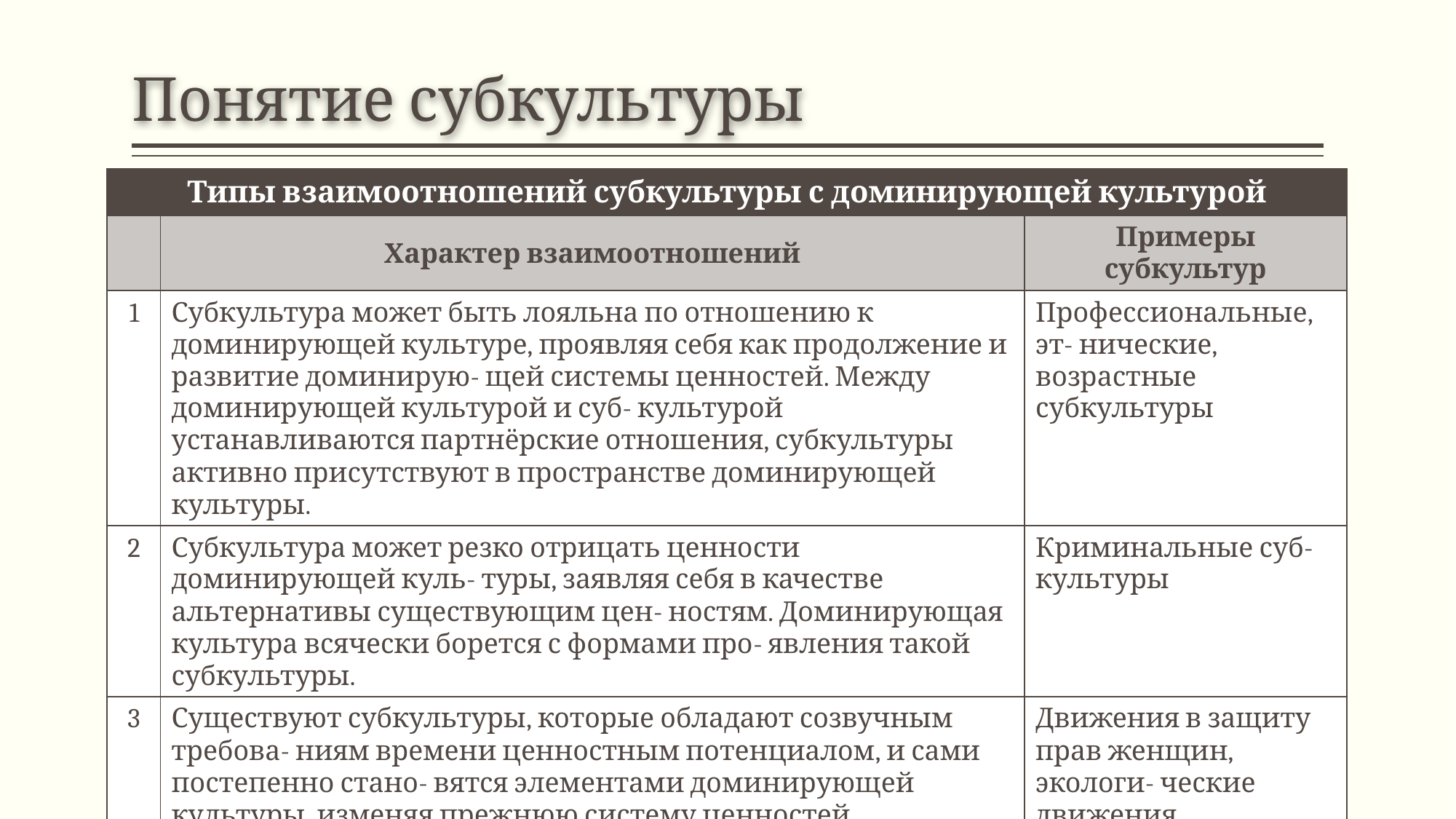

# Понятие субкультуры
| Типы взаимоотношений субкультуры с доминирующей культурой |  |  |
| --- | --- | --- |
|  | Характер взаимоотношений | Примеры субкультур |
| 1 | Субкультура может быть лояльна по отношению к доминирующей культуре, проявляя себя как продолжение и развитие доминирую- щей системы ценностей. Между доминирующей культурой и суб- культурой устанавливаются партнёрские отношения, субкультуры активно присутствуют в пространстве доминирующей культуры. | Профессиональные, эт- нические, возрастные субкультуры |
| 2 | Субкультура может резко отрицать ценности доминирующей куль- туры, заявляя себя в качестве альтернативы существующим цен- ностям. Доминирующая культура всячески борется с формами про- явления такой субкультуры. | Криминальные суб- культуры |
| 3 | Существуют субкультуры, которые обладают созвучным требова- ниям времени ценностным потенциалом, и сами постепенно стано- вятся элементами доминирующей культуры, изменяя прежнюю систему ценностей. | Движения в защиту прав женщин, экологи- ческие движения |
| 4 | В традиционных культурах, как правило, существует запрет на лю- бую субкультуру. | - |